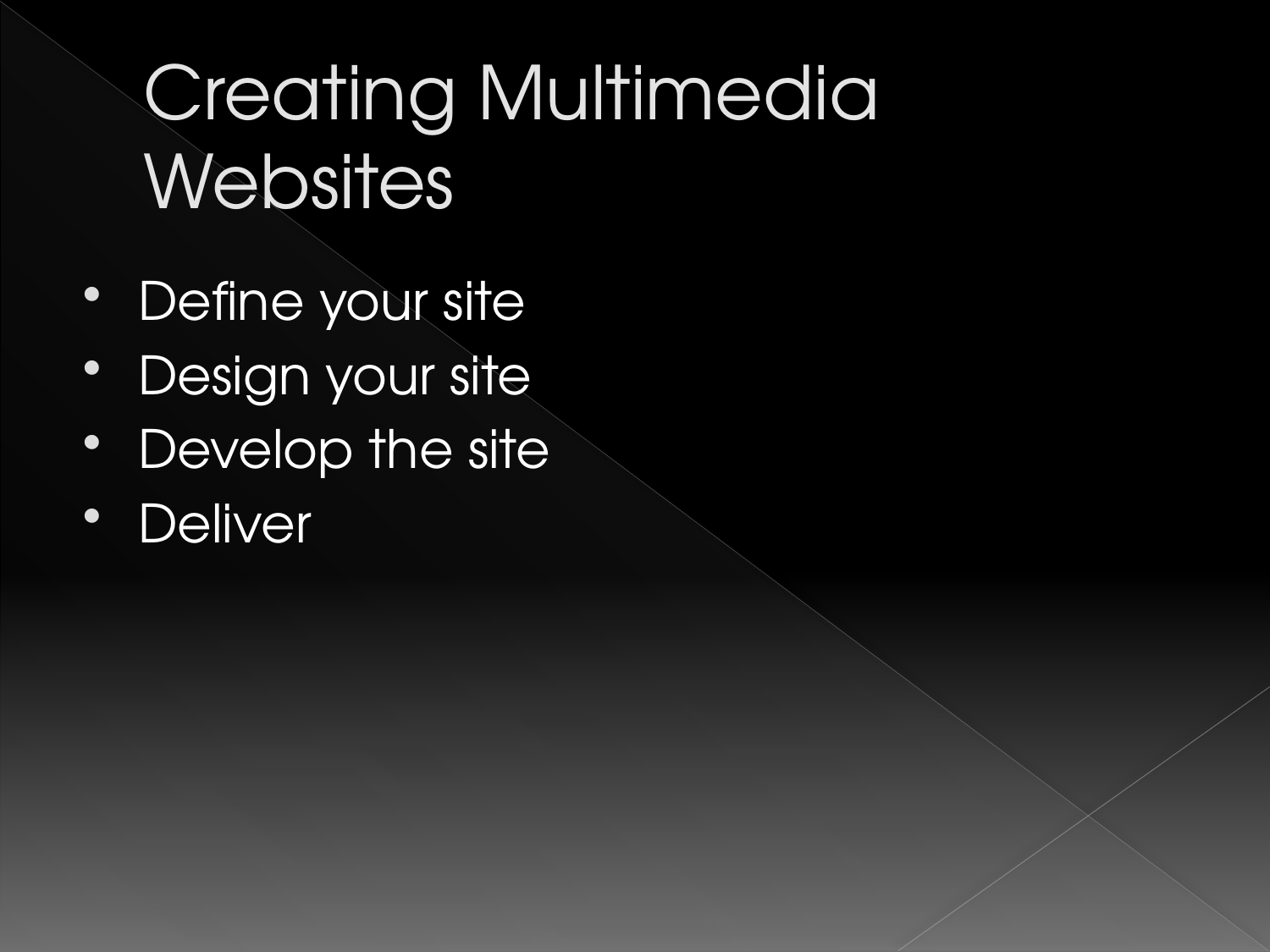

# Creating Multimedia Websites
Define your site
Design your site
Develop the site
Deliver